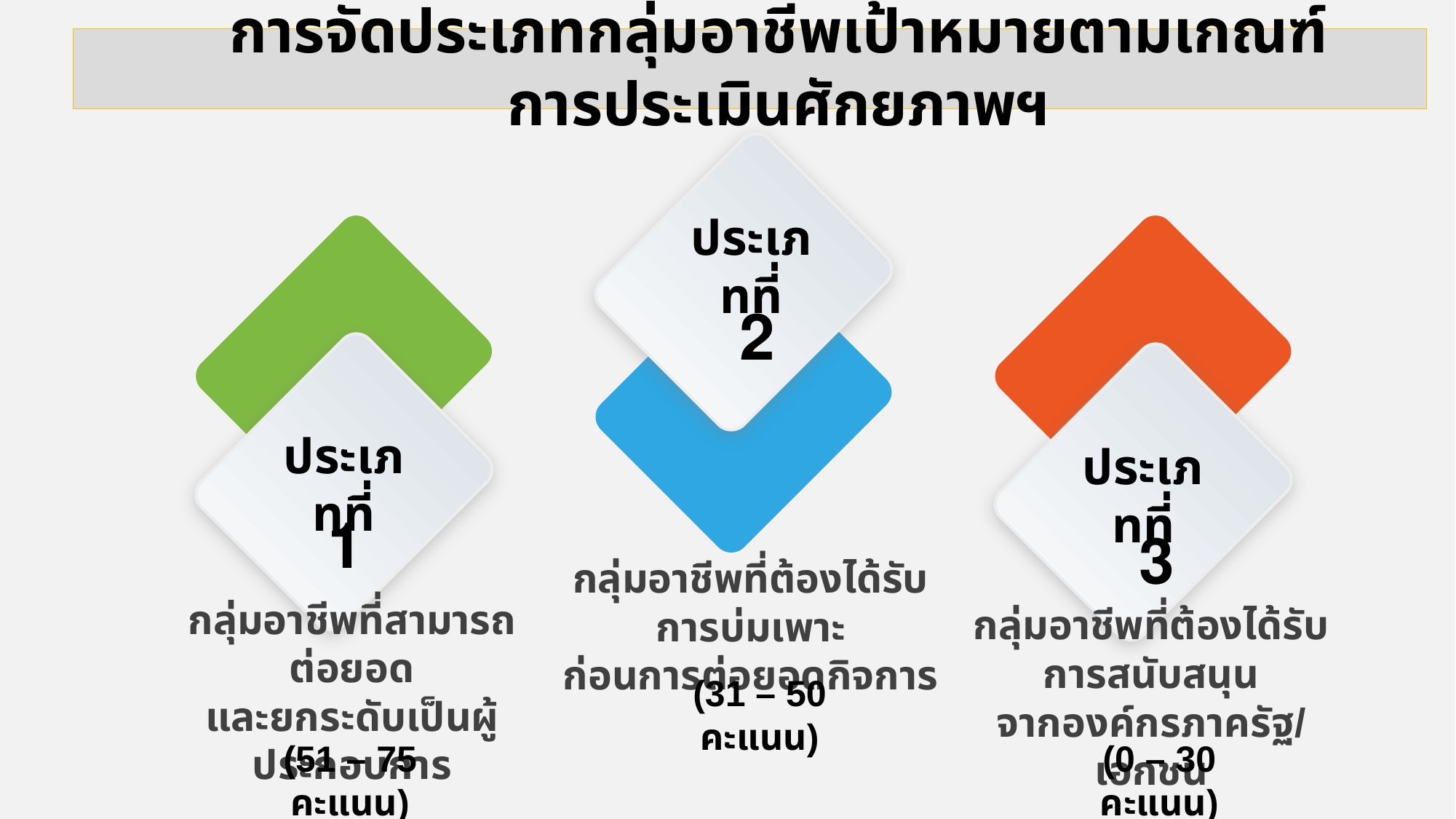

การจัดประเภทกลุ่มอาชีพเป้าหมายตามเกณฑ์การประเมินศักยภาพฯ

ประเภทที่
2
ประเภทที่
ประเภทที่
1
3
กลุ่มอาชีพที่ต้องได้รับการบ่มเพาะ
ก่อนการต่อยอดกิจการ
กลุ่มอาชีพที่สามารถต่อยอด
และยกระดับเป็นผู้ประกอบการ
กลุ่มอาชีพที่ต้องได้รับการสนับสนุน
จากองค์กรภาครัฐ/เอกชน
(31 – 50 คะแนน)
(0 – 30 คะแนน)
(51 – 75 คะแนน)